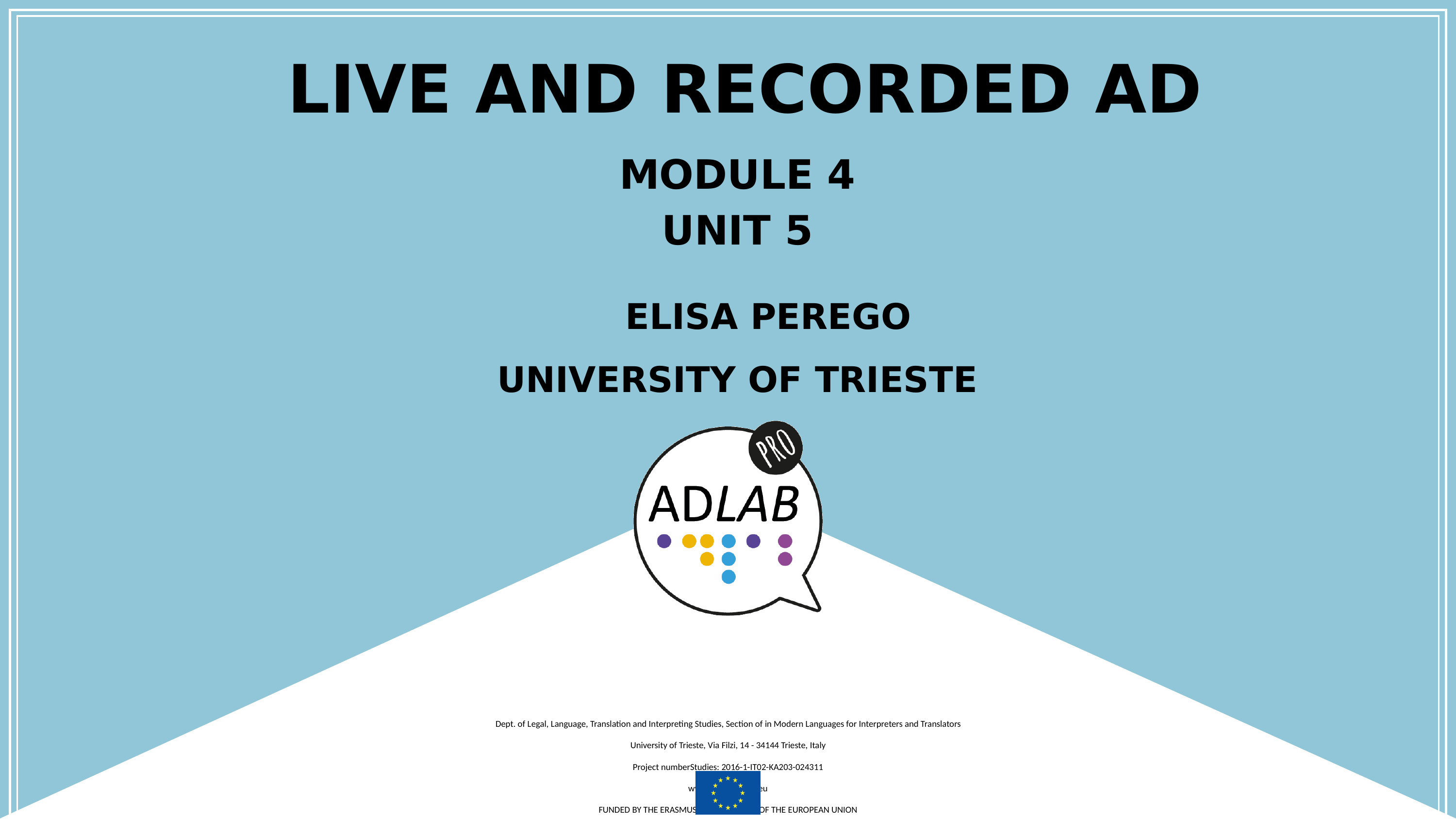

# Live and recorded ad
Module 4
Unit 5
Elisa Perego
University of trieste